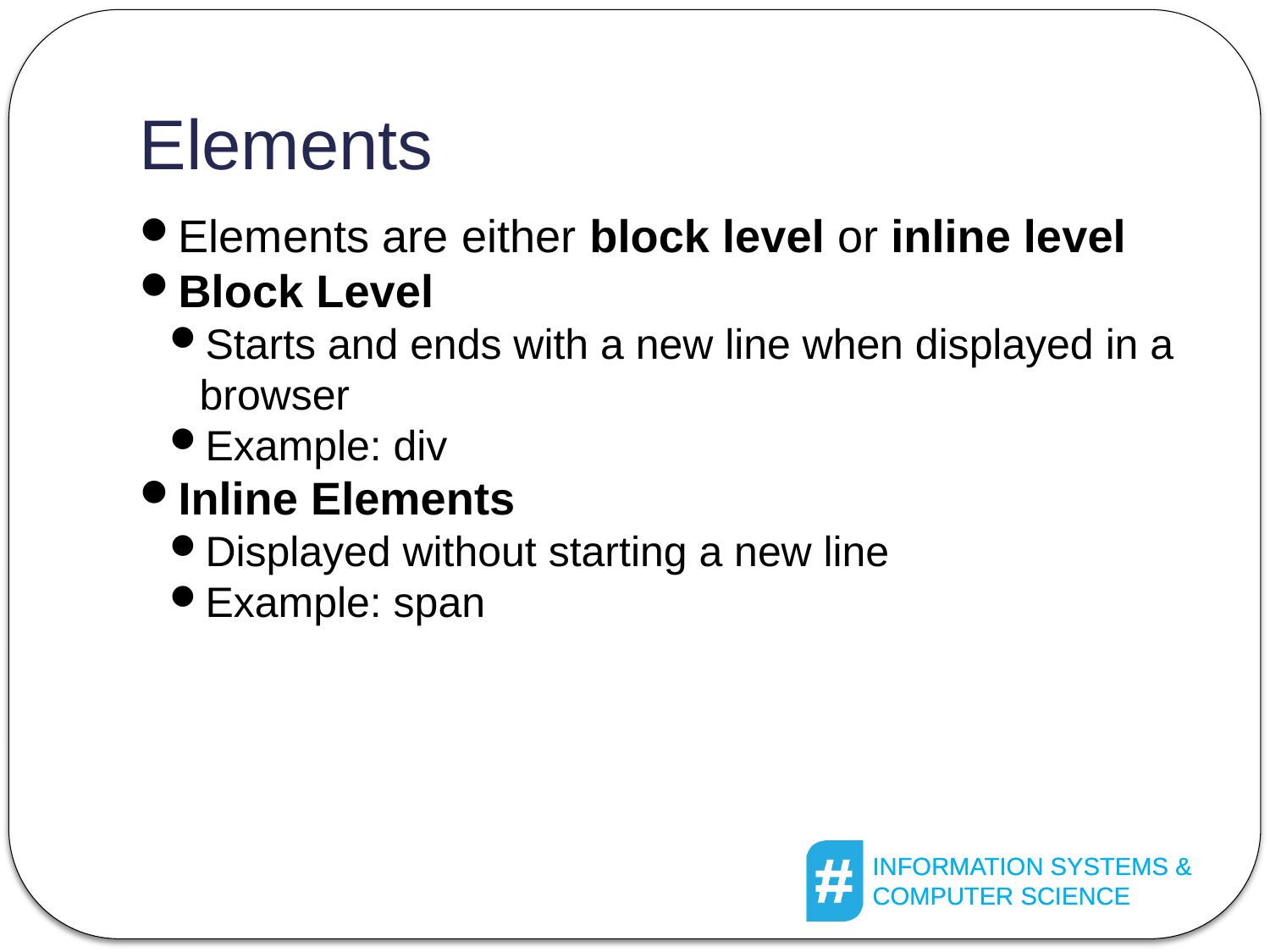

Elements
Elements are either block level or inline level
Block Level
Starts and ends with a new line when displayed in a browser
Example: div
Inline Elements
Displayed without starting a new line
Example: span